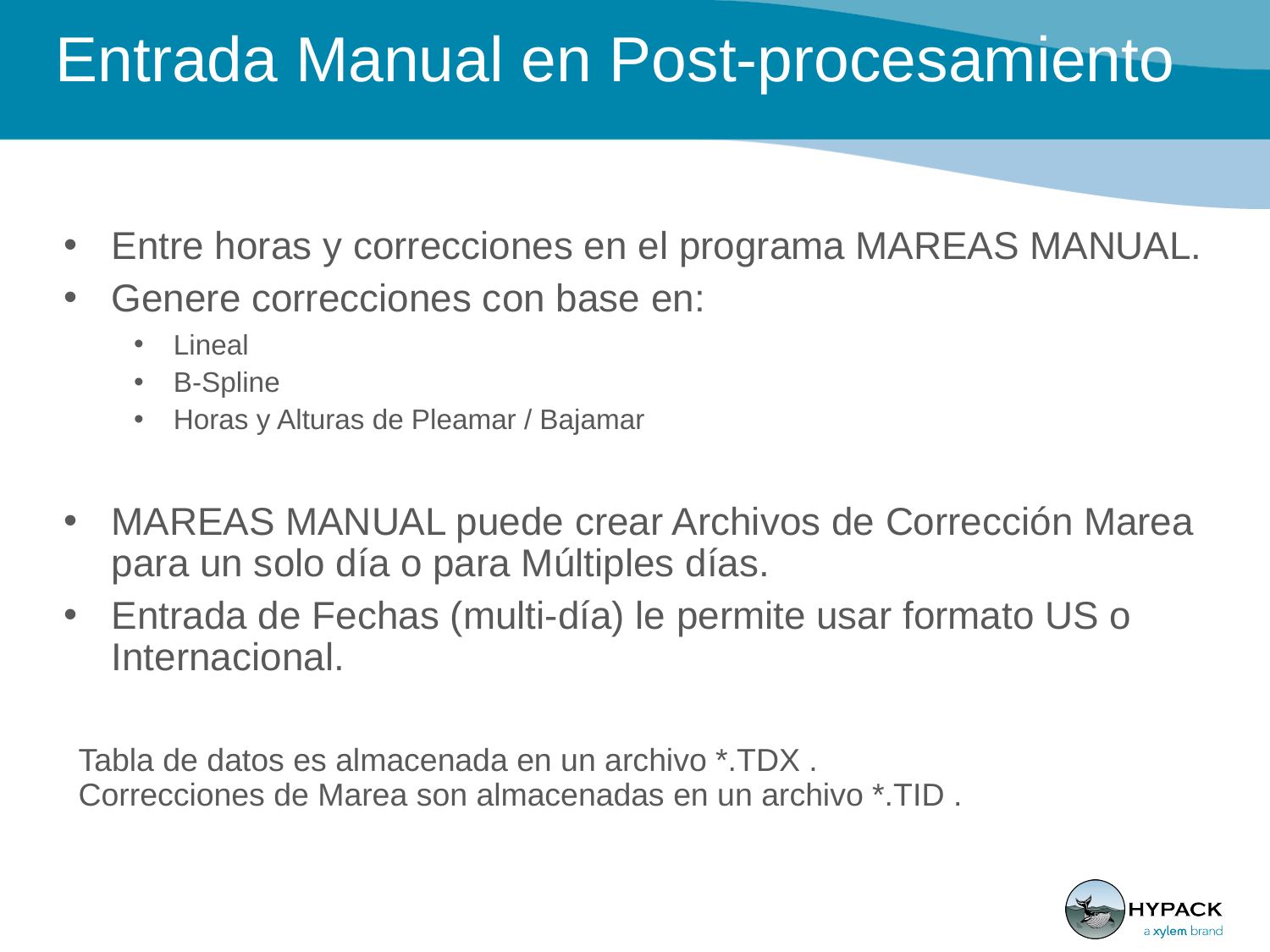

# Entrada Manual en Post-procesamiento
Entre horas y correcciones en el programa MAREAS MANUAL.
Genere correcciones con base en:
Lineal
B-Spline
Horas y Alturas de Pleamar / Bajamar

MAREAS MANUAL puede crear Archivos de Corrección Marea para un solo día o para Múltiples días.
Entrada de Fechas (multi-día) le permite usar formato US o Internacional.
  Tabla de datos es almacenada en un archivo *.TDX .
  Correcciones de Marea son almacenadas en un archivo *.TID .